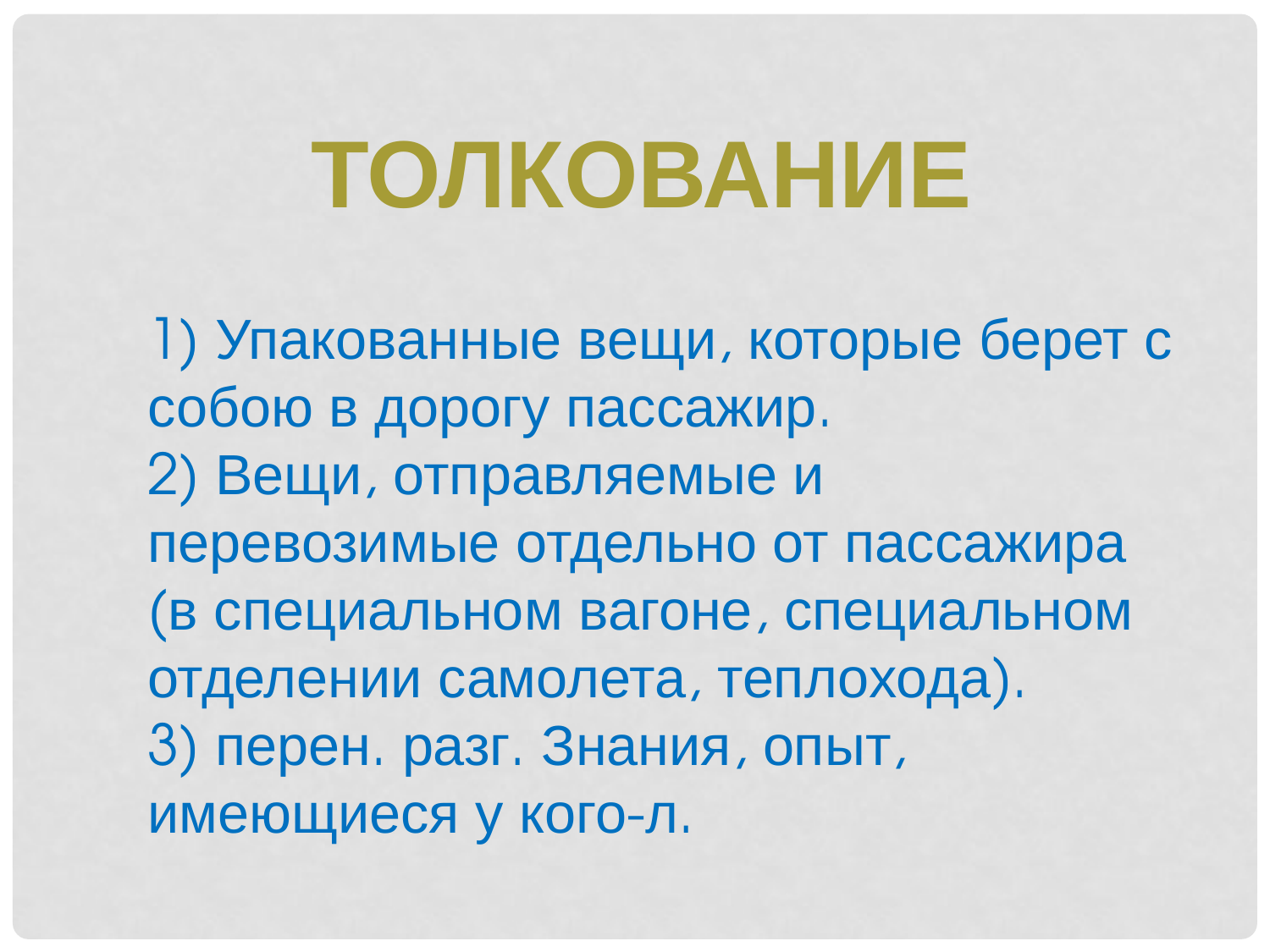

ТОЛКОВАНИЕ
1) Упакованные вещи, которые берет с собою в дорогу пассажир.
2) Вещи, отправляемые и перевозимые отдельно от пассажира (в специальном вагоне, специальном отделении самолета, теплохода).
3) перен. разг. Знания, опыт, имеющиеся у кого-л.